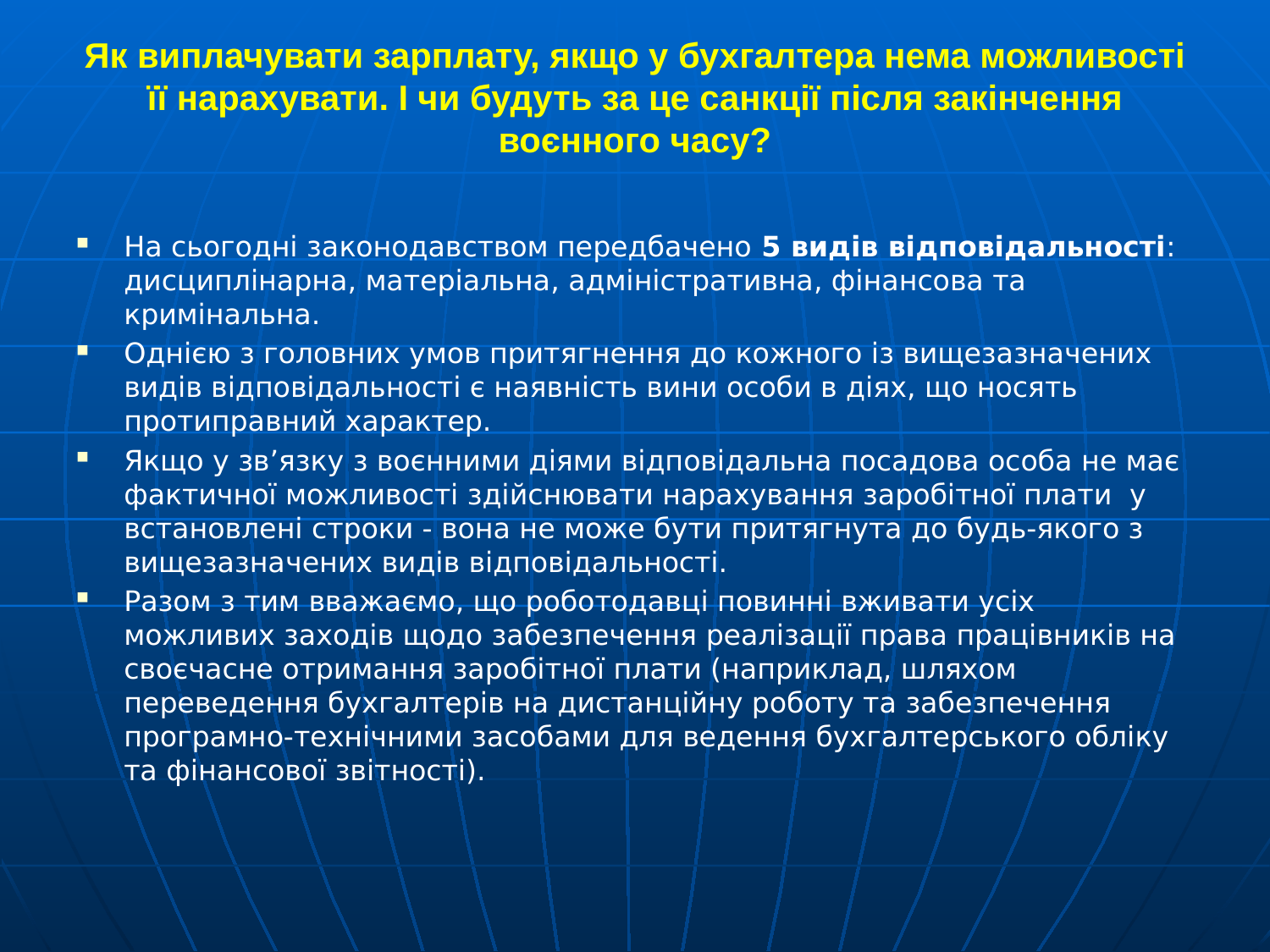

# Як виплачувати зарплату, якщо у бухгалтера нема можливості її нарахувати. І чи будуть за це санкції після закінчення воєнного часу?
На сьогодні законодавством передбачено 5 видів відповідальності: дисциплінарна, матеріальна, адміністративна, фінансова та кримінальна.
Однією з головних умов притягнення до кожного із вищезазначених видів відповідальності є наявність вини особи в діях, що носять протиправний характер.
Якщо у зв’язку з воєнними діями відповідальна посадова особа не має фактичної можливості здійснювати нарахування заробітної плати  у встановлені строки - вона не може бути притягнута до будь-якого з вищезазначених видів відповідальності.
Разом з тим вважаємо, що роботодавці повинні вживати усіх можливих заходів щодо забезпечення реалізації права працівників на своєчасне отримання заробітної плати (наприклад, шляхом переведення бухгалтерів на дистанційну роботу та забезпечення програмно-технічними засобами для ведення бухгалтерського обліку та фінансової звітності).